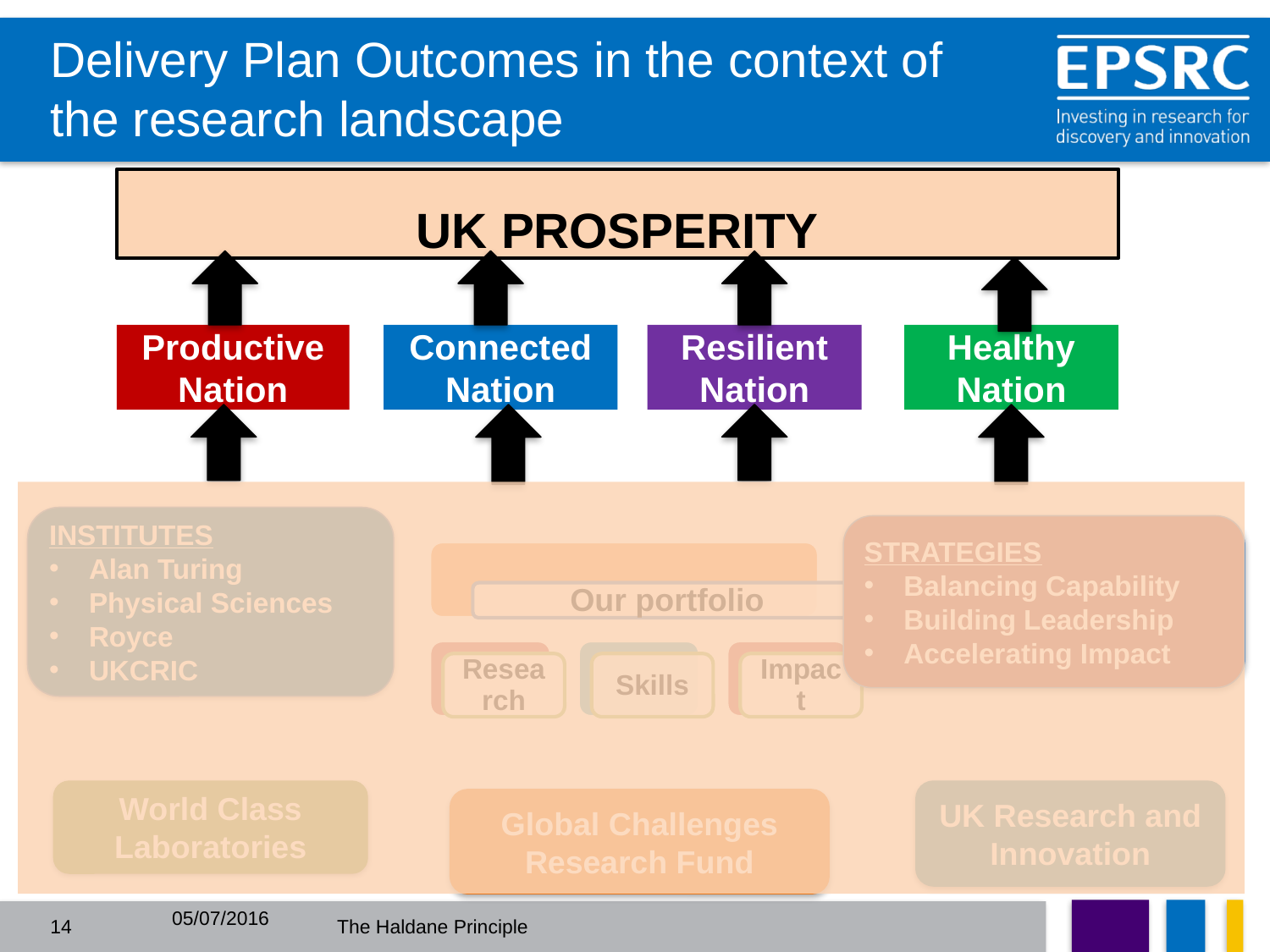

# Delivery Plan Outcomes in the context of the research landscape
UK PROSPERITY

Productive Nation
Connected Nation
Resilient Nation
Healthy Nation

INSTITUTES
Alan Turing
Physical Sciences
Royce
UKCRIC
STRATEGIES
Balancing Capability
Building Leadership
Accelerating Impact
Our portfolio
Research
Skills
Impact
UK Research and Innovation
World Class Laboratories
Global Challenges Research Fund
14
05/07/2016
The Haldane Principle